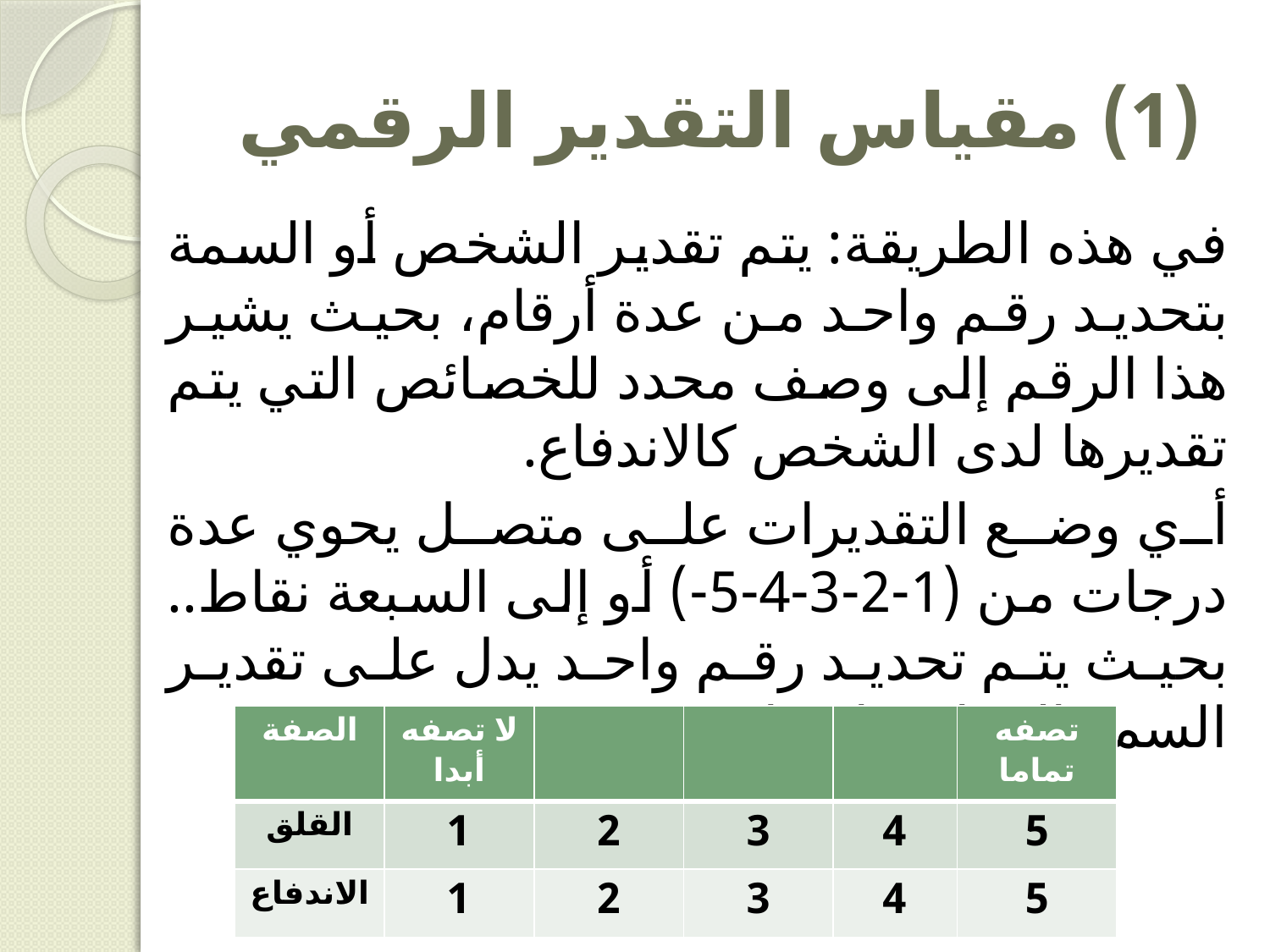

# (1) مقياس التقدير الرقمي
في هذه الطريقة: يتم تقدير الشخص أو السمة بتحديد رقم واحد من عدة أرقام، بحيث يشير هذا الرقم إلى وصف محدد للخصائص التي يتم تقديرها لدى الشخص كالاندفاع.
أي وضع التقديرات على متصل يحوي عدة درجات من (1-2-3-4-5-) أو إلى السبعة نقاط.. بحيث يتم تحديد رقم واحد يدل على تقدير السمة المراد قياسها.

| الصفة | لا تصفه أبدا |  |  |  | تصفه تماما |
| --- | --- | --- | --- | --- | --- |
| القلق | 1 | 2 | 3 | 4 | 5 |
| الاندفاع | 1 | 2 | 3 | 4 | 5 |